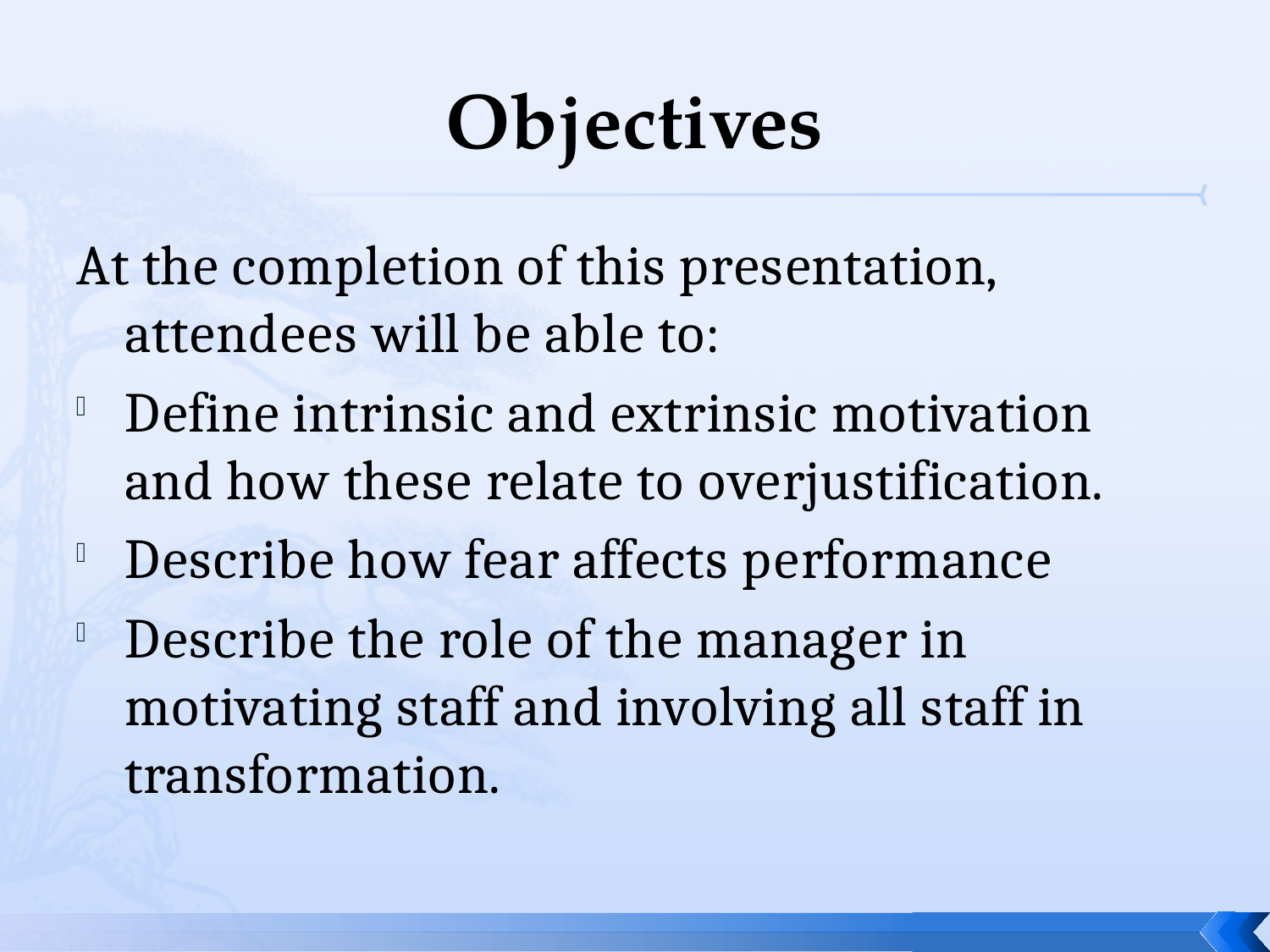

# Objectives
At the completion of this presentation, attendees will be able to:
Define intrinsic and extrinsic motivation and how these relate to overjustification.
Describe how fear affects performance
Describe the role of the manager in motivating staff and involving all staff in transformation.